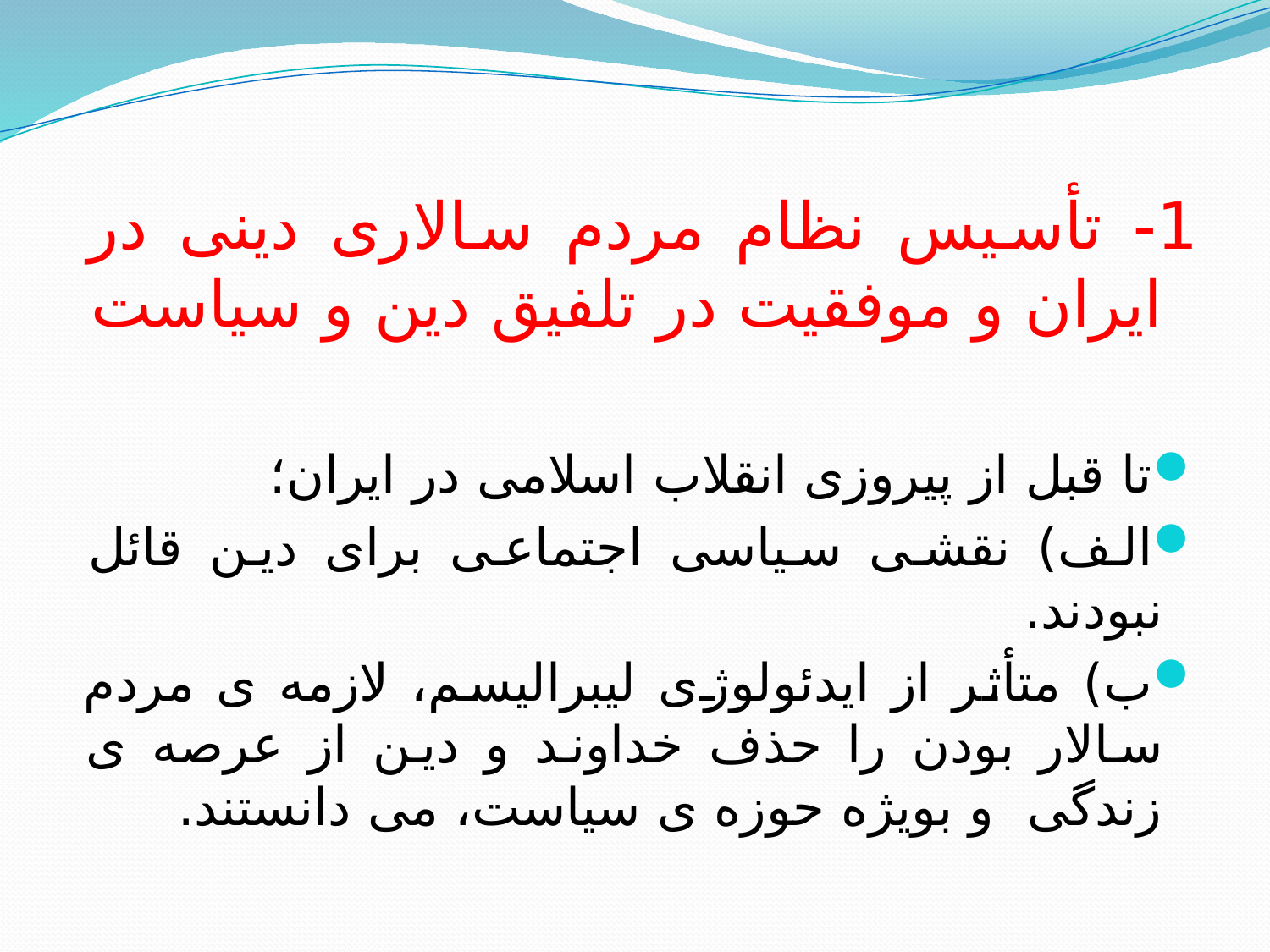

1- تأسیس نظام مردم سالاری دینی در ایران و موفقیت در تلفیق دین و سیاست

تا قبل از پیروزی انقلاب اسلامی در ایران؛
الف) نقشی سیاسی اجتماعی برای دین قائل نبودند.
ب) متأثر از ایدئولوژی لیبرالیسم، لازمه ی مردم سالار بودن را حذف خداوند و دین از عرصه ی زندگی  و بویژه حوزه ی سیاست، می دانستند.